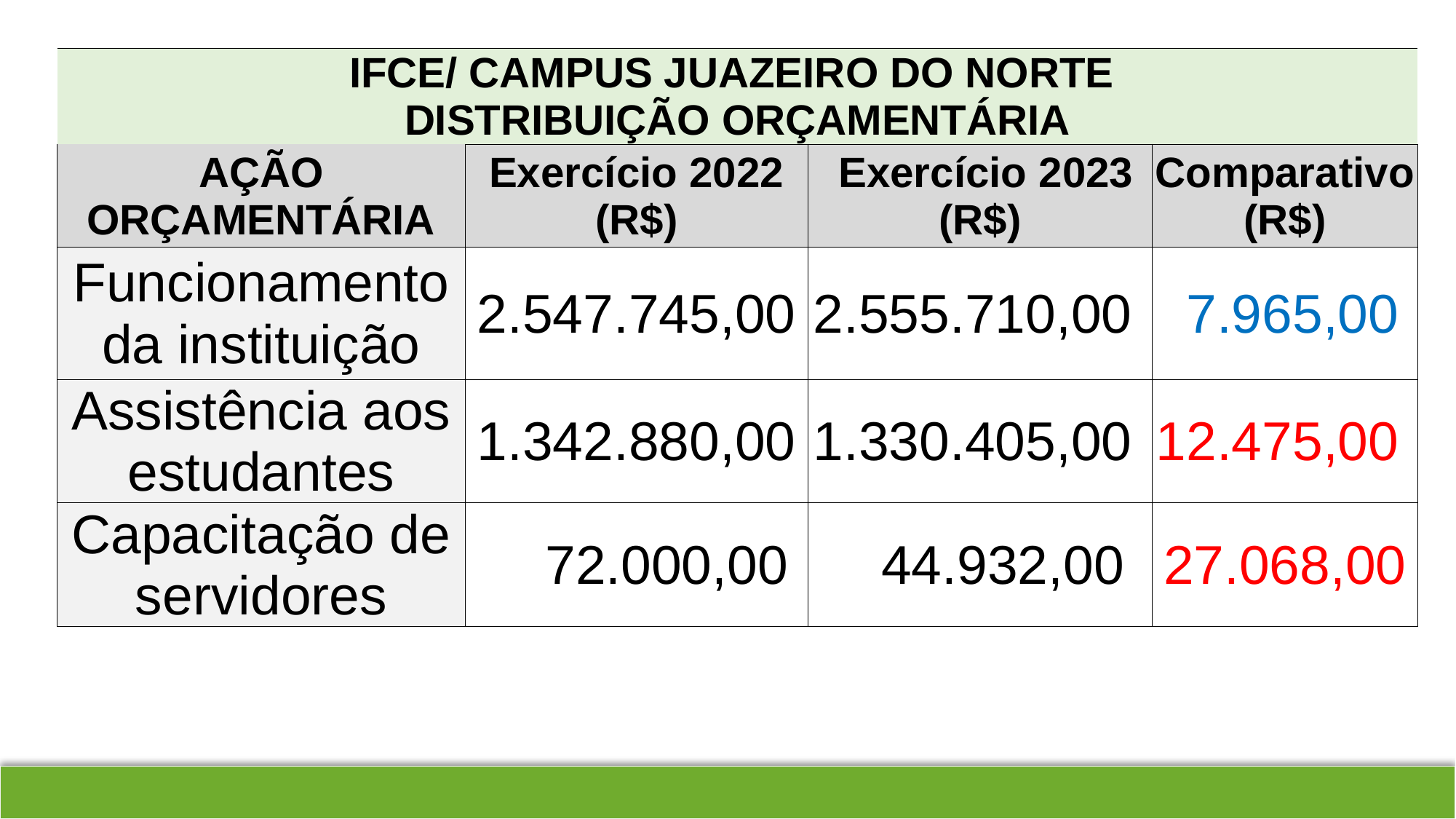

| IFCE/ CAMPUS JUAZEIRO DO NORTE DISTRIBUIÇÃO ORÇAMENTÁRIA |  |  |  |
| --- | --- | --- | --- |
| AÇÃO ORÇAMENTÁRIA | Exercício 2022 (R$) | Exercício 2023 (R$) | Comparativo(R$) |
| Funcionamento da instituição | 2.547.745,00 | 2.555.710,00 | 7.965,00 |
| Assistência aos estudantes | 1.342.880,00 | 1.330.405,00 | 12.475,00 |
| Capacitação de servidores | 72.000,00 | 44.932,00 | 27.068,00 |